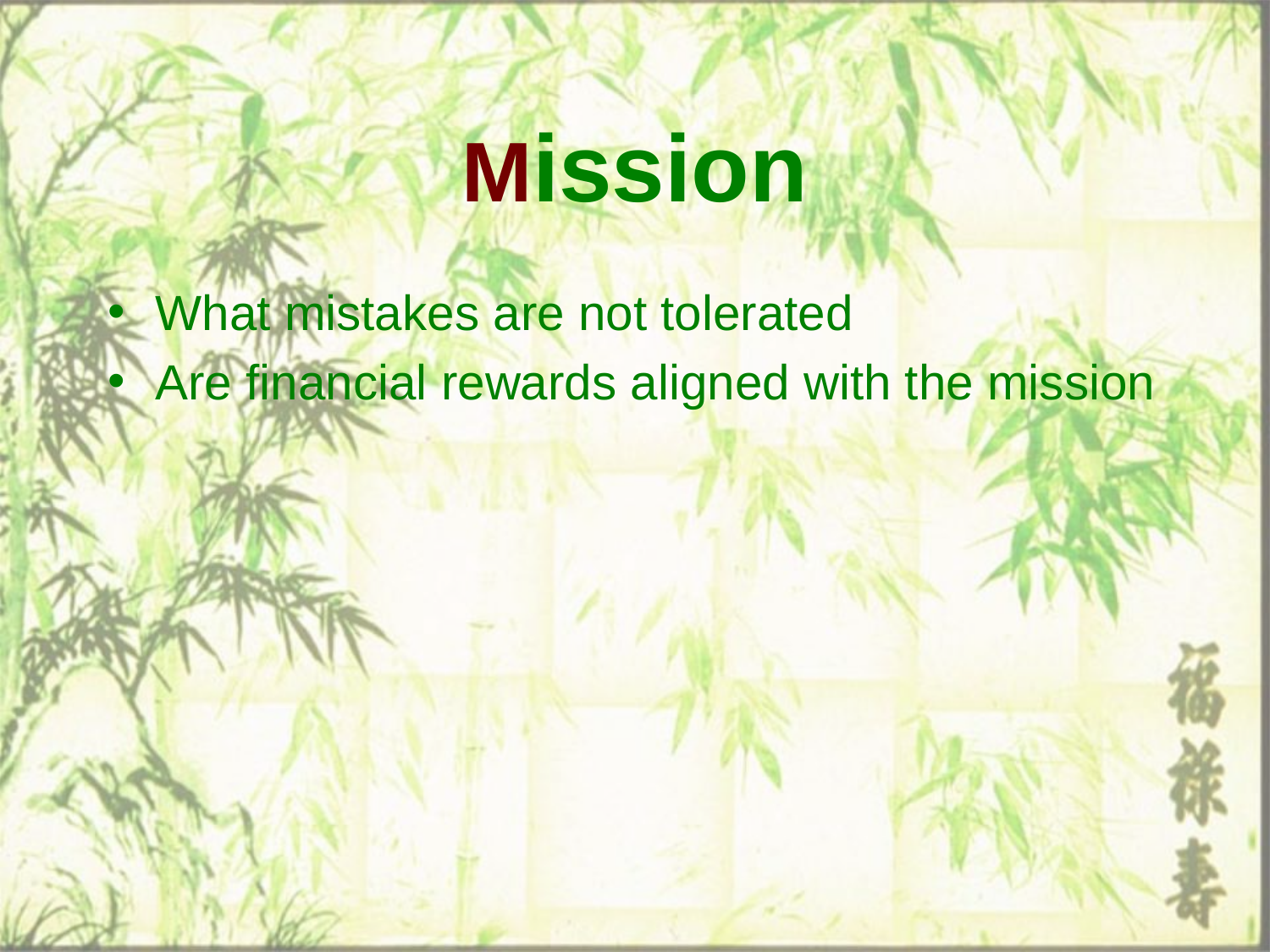

# Mission
What mistakes are not tolerated
Are financial rewards aligned with the mission